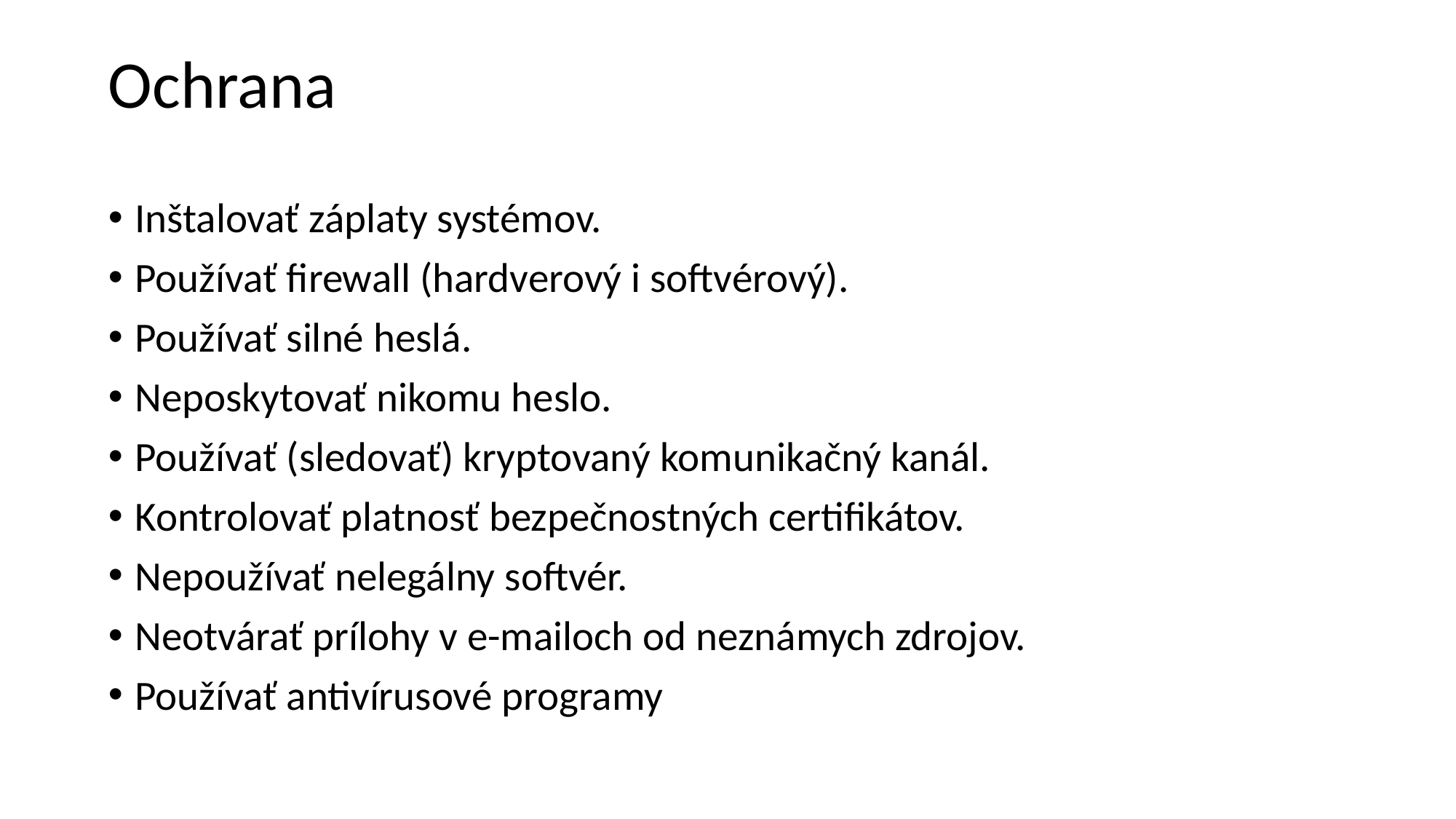

# Ochrana
Inštalovať záplaty systémov.
Používať firewall (hardverový i softvérový).
Používať silné heslá.
Neposkytovať nikomu heslo.
Používať (sledovať) kryptovaný komunikačný kanál.
Kontrolovať platnosť bezpečnostných certifikátov.
Nepoužívať nelegálny softvér.
Neotvárať prílohy v e-mailoch od neznámych zdrojov.
Používať antivírusové programy